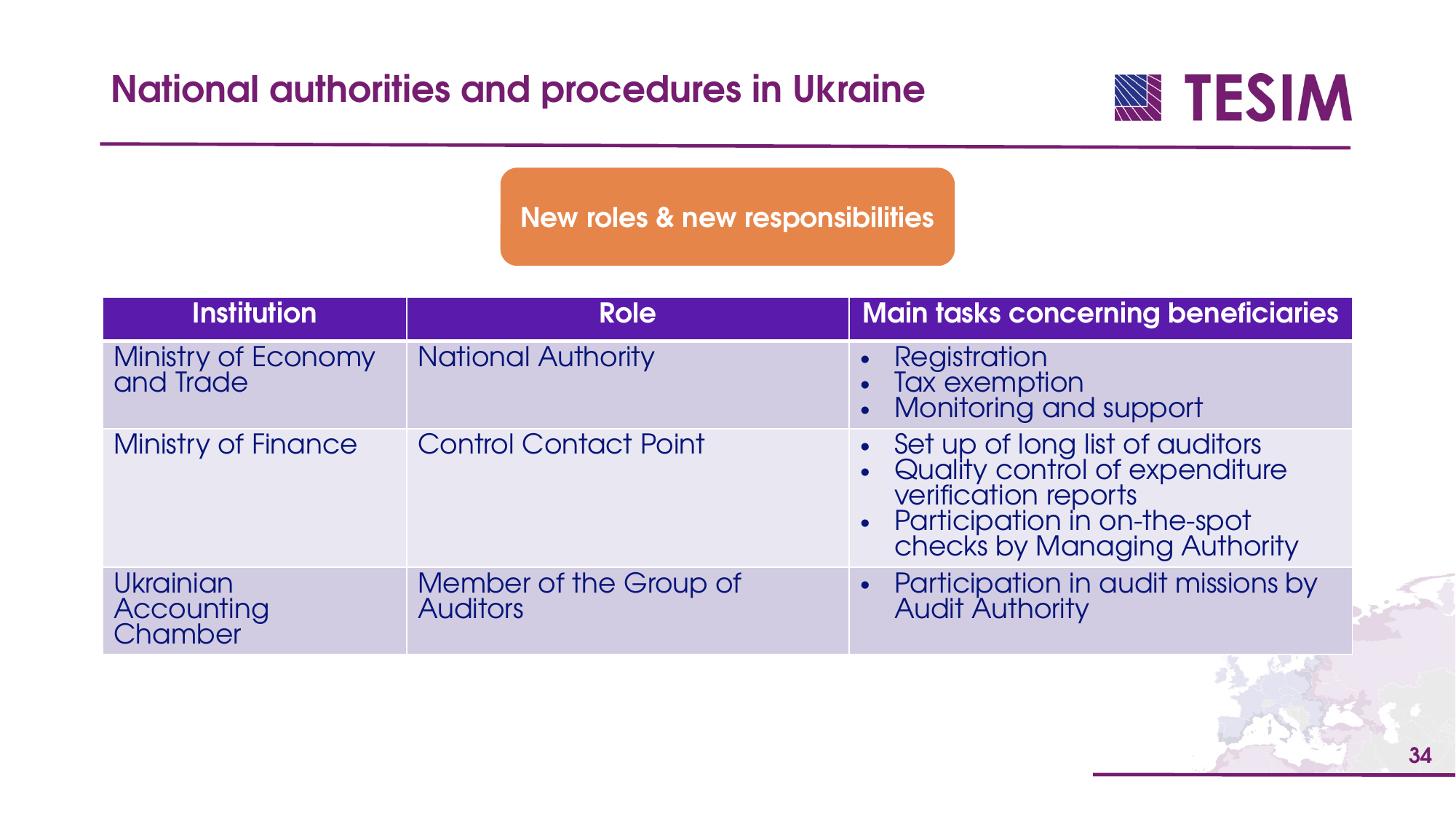

National authorities and procedures in Ukraine
New roles & new responsibilities
| Institution | Role | Main tasks concerning beneficiaries |
| --- | --- | --- |
| Ministry of Economy and Trade | National Authority | Registration Tax exemption Monitoring and support |
| Ministry of Finance | Control Contact Point | Set up of long list of auditors Quality control of expenditure verification reports Participation in on-the-spot checks by Managing Authority |
| Ukrainian Accounting Chamber | Member of the Group of Auditors | Participation in audit missions by Audit Authority |